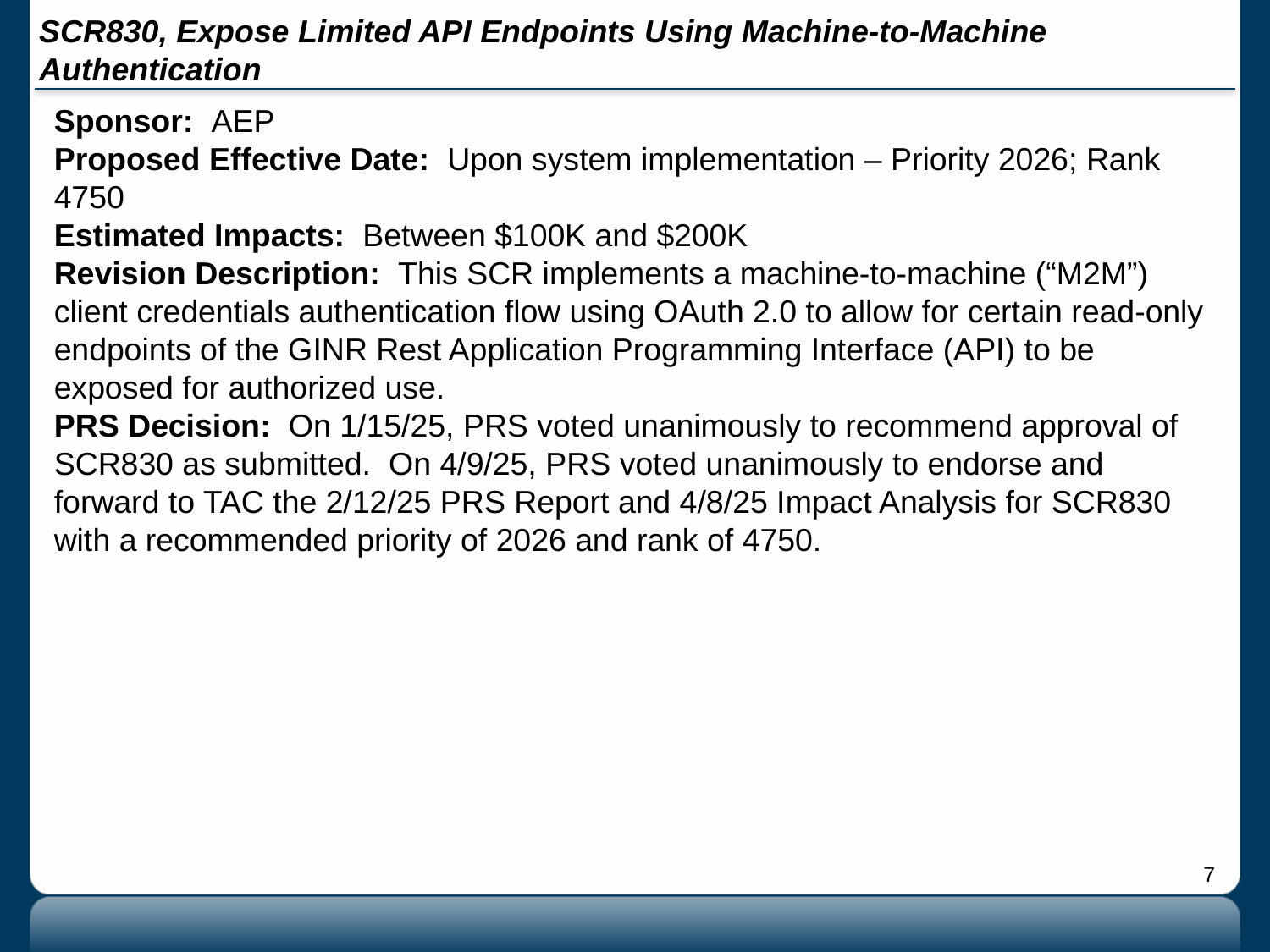

# SCR830, Expose Limited API Endpoints Using Machine-to-Machine Authentication
Sponsor:  AEP
Proposed Effective Date:  Upon system implementation – Priority 2026; Rank 4750
Estimated Impacts:  Between $100K and $200K
Revision Description:  This SCR implements a machine-to-machine (“M2M”) client credentials authentication flow using OAuth 2.0 to allow for certain read-only endpoints of the GINR Rest Application Programming Interface (API) to be exposed for authorized use.
PRS Decision:  On 1/15/25, PRS voted unanimously to recommend approval of SCR830 as submitted.  On 4/9/25, PRS voted unanimously to endorse and forward to TAC the 2/12/25 PRS Report and 4/8/25 Impact Analysis for SCR830 with a recommended priority of 2026 and rank of 4750.